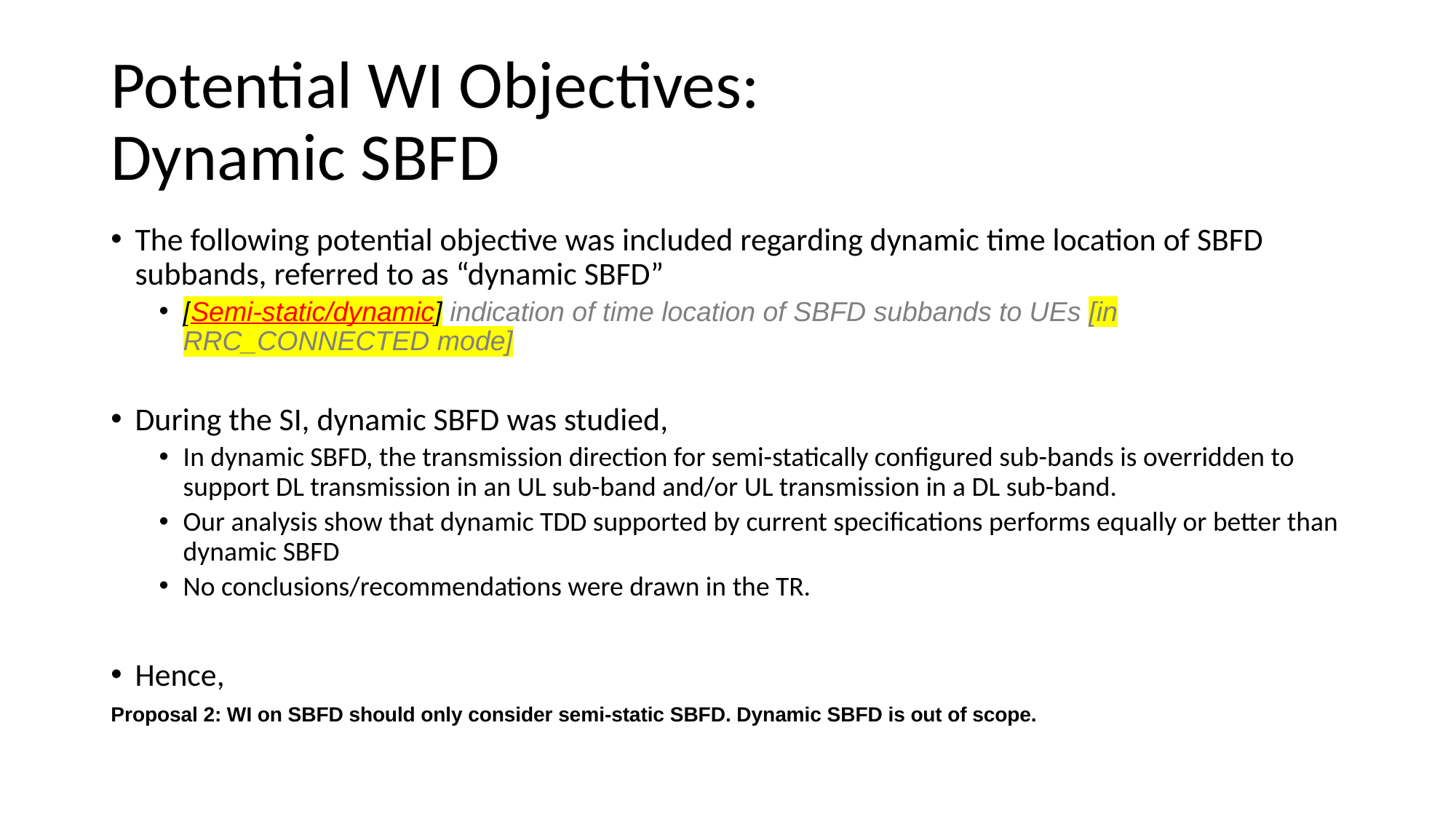

# Potential WI Objectives: Dynamic SBFD
The following potential objective was included regarding dynamic time location of SBFD subbands, referred to as “dynamic SBFD”
[Semi-static/dynamic] indication of time location of SBFD subbands to UEs [in RRC_CONNECTED mode]

During the SI, dynamic SBFD was studied,
In dynamic SBFD, the transmission direction for semi-statically configured sub-bands is overridden to support DL transmission in an UL sub-band and/or UL transmission in a DL sub-band.
Our analysis show that dynamic TDD supported by current specifications performs equally or better than dynamic SBFD
No conclusions/recommendations were drawn in the TR.

Hence,
Proposal 2: WI on SBFD should only consider semi-static SBFD. Dynamic SBFD is out of scope.